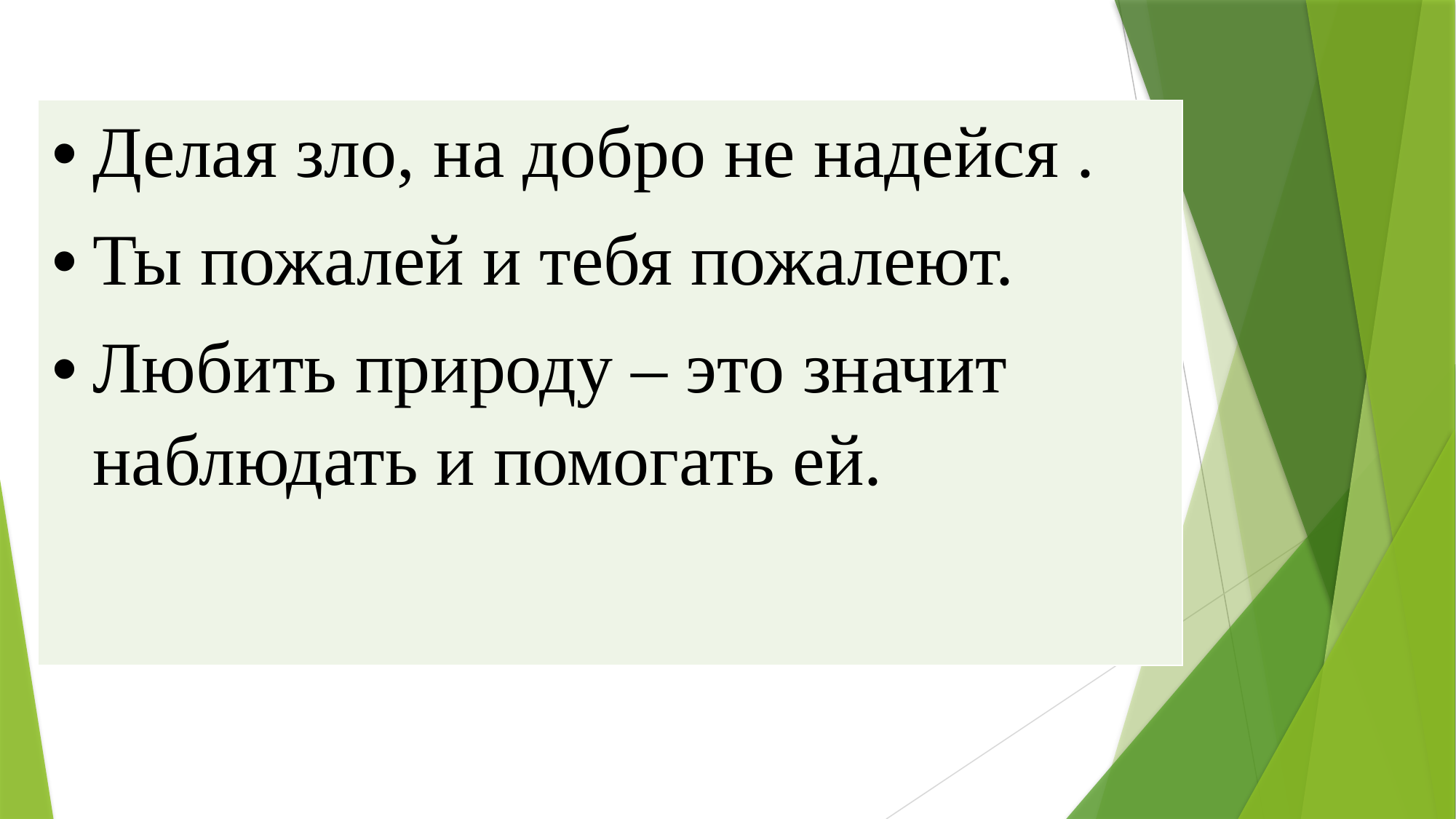

| Делая зло, на добро не надейся . Ты пожалей и тебя пожалеют. Любить природу – это значит наблюдать и помогать ей. |
| --- |